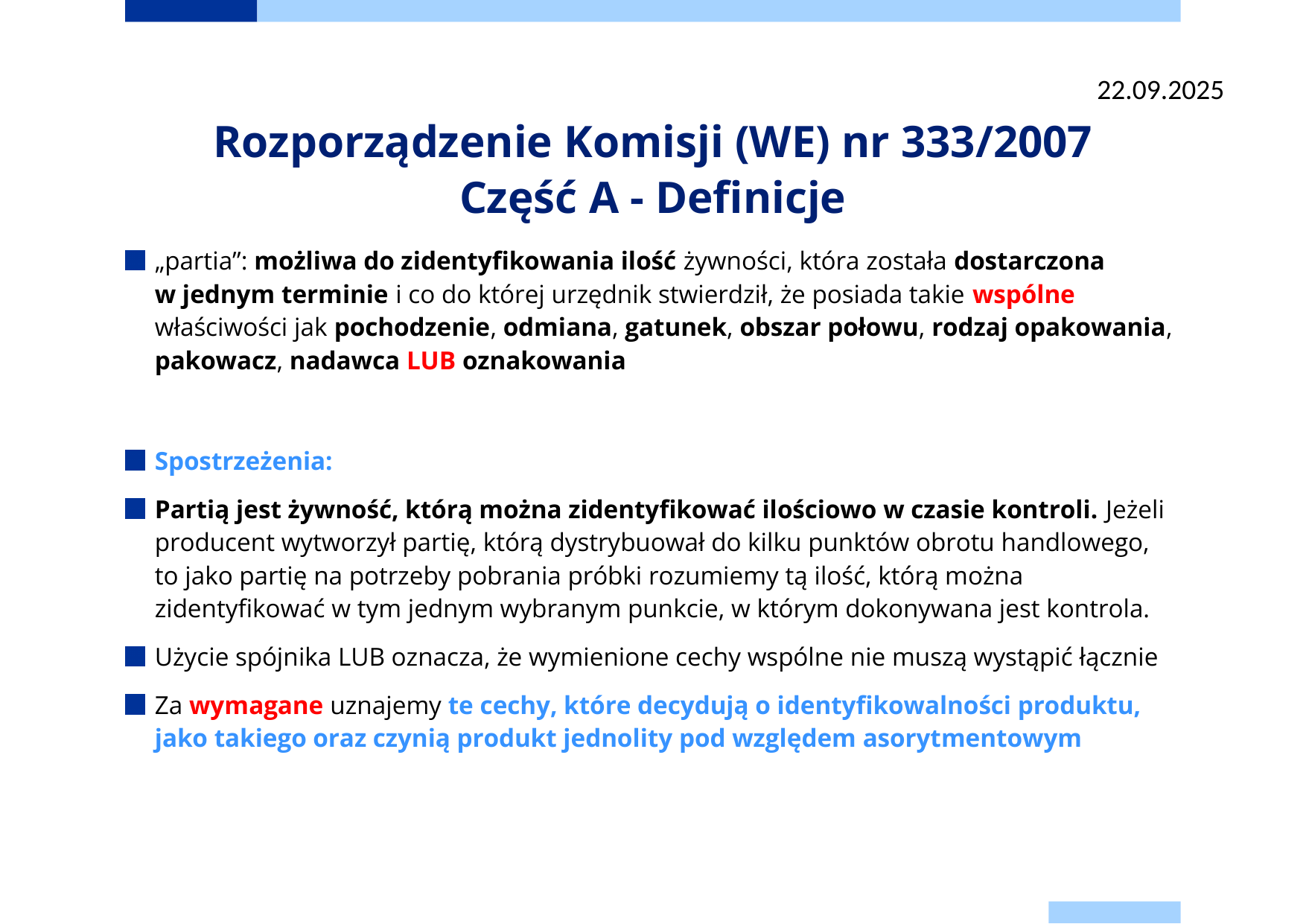

22.09.2025
# Rozporządzenie Komisji (WE) nr 333/2007 Część A - Definicje
„partia”: możliwa do zidentyfikowania ilość żywności, która została dostarczona
w jednym terminie i co do której urzędnik stwierdził, że posiada takie wspólne właściwości jak pochodzenie, odmiana, gatunek, obszar połowu, rodzaj opakowania, pakowacz, nadawca LUB oznakowania

Spostrzeżenia:
Partią jest żywność, którą można zidentyfikować ilościowo w czasie kontroli. Jeżeli producent wytworzył partię, którą dystrybuował do kilku punktów obrotu handlowego, to jako partię na potrzeby pobrania próbki rozumiemy tą ilość, którą można zidentyfikować w tym jednym wybranym punkcie, w którym dokonywana jest kontrola.
Użycie spójnika LUB oznacza, że wymienione cechy wspólne nie muszą wystąpić łącznie
Za wymagane uznajemy te cechy, które decydują o identyfikowalności produktu, jako takiego oraz czynią produkt jednolity pod względem asorytmentowym